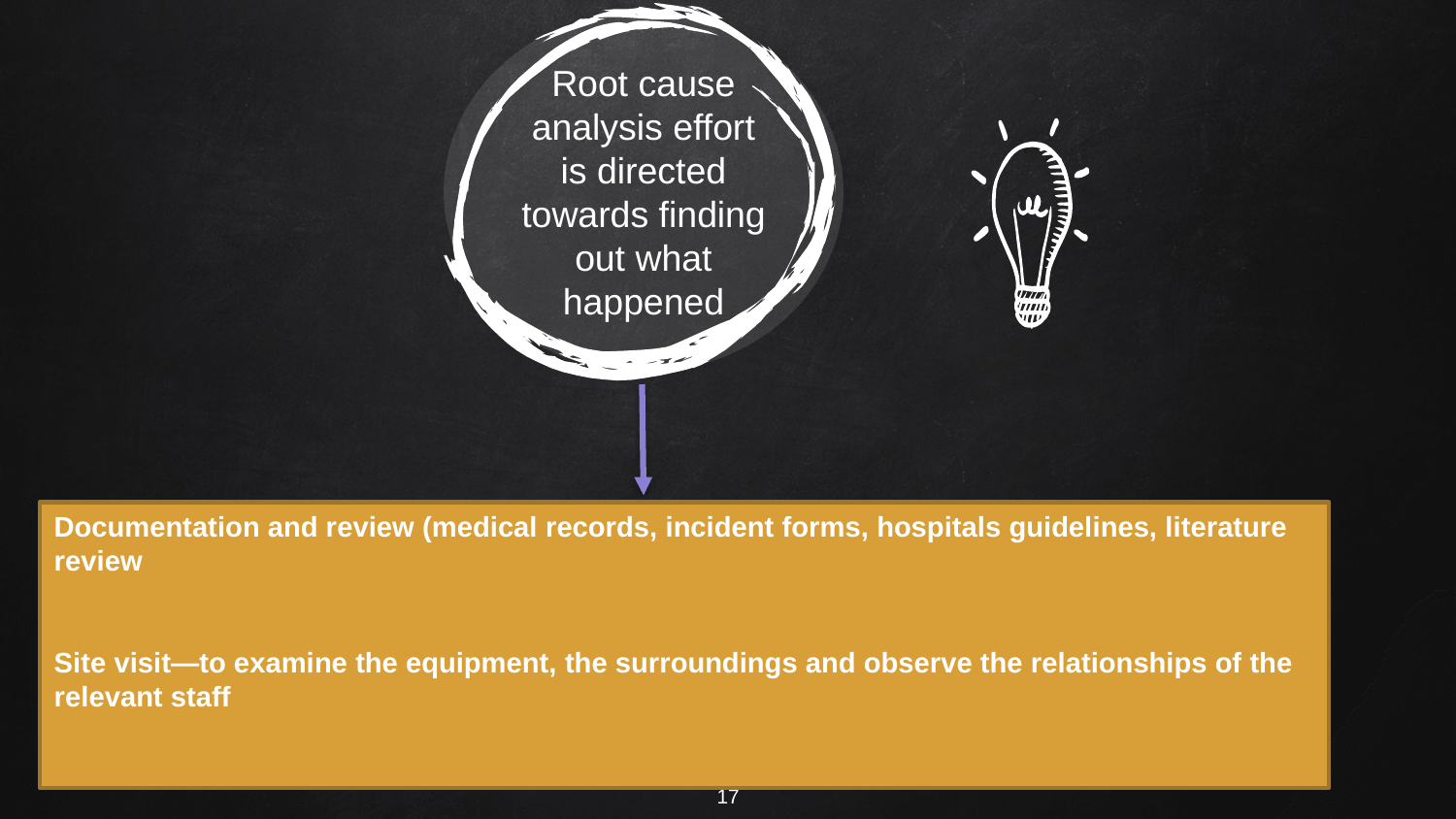

Root cause analysis effort is directed towards finding out what happened

Documentation and review (medical records, incident forms, hospitals guidelines, literature review

Site visit—to examine the equipment, the surroundings and observe the relationships of the relevant staff

17